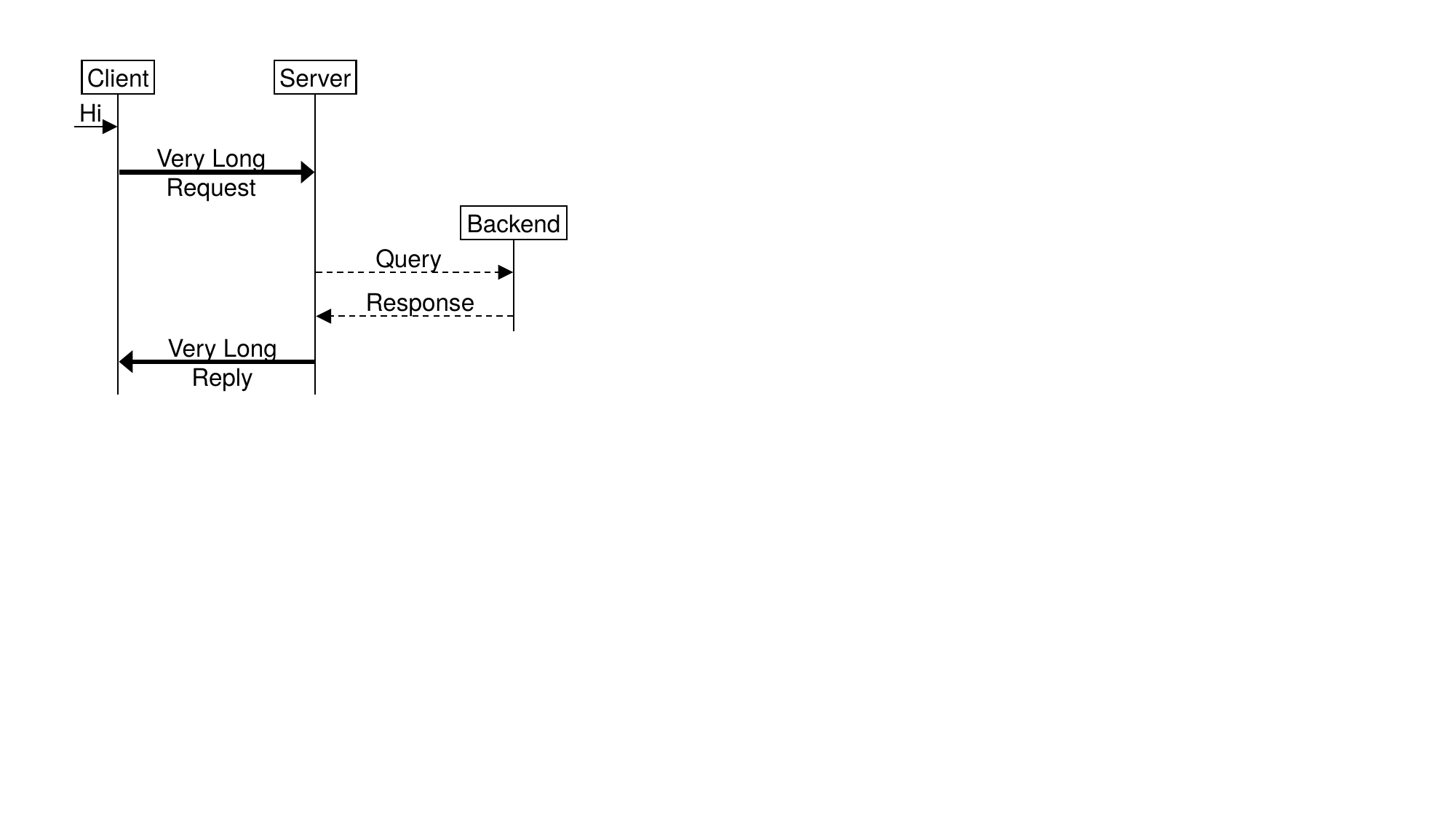

Client
Server
Hi
Very Long
Request
Backend
Query
Response
Very Long
Reply